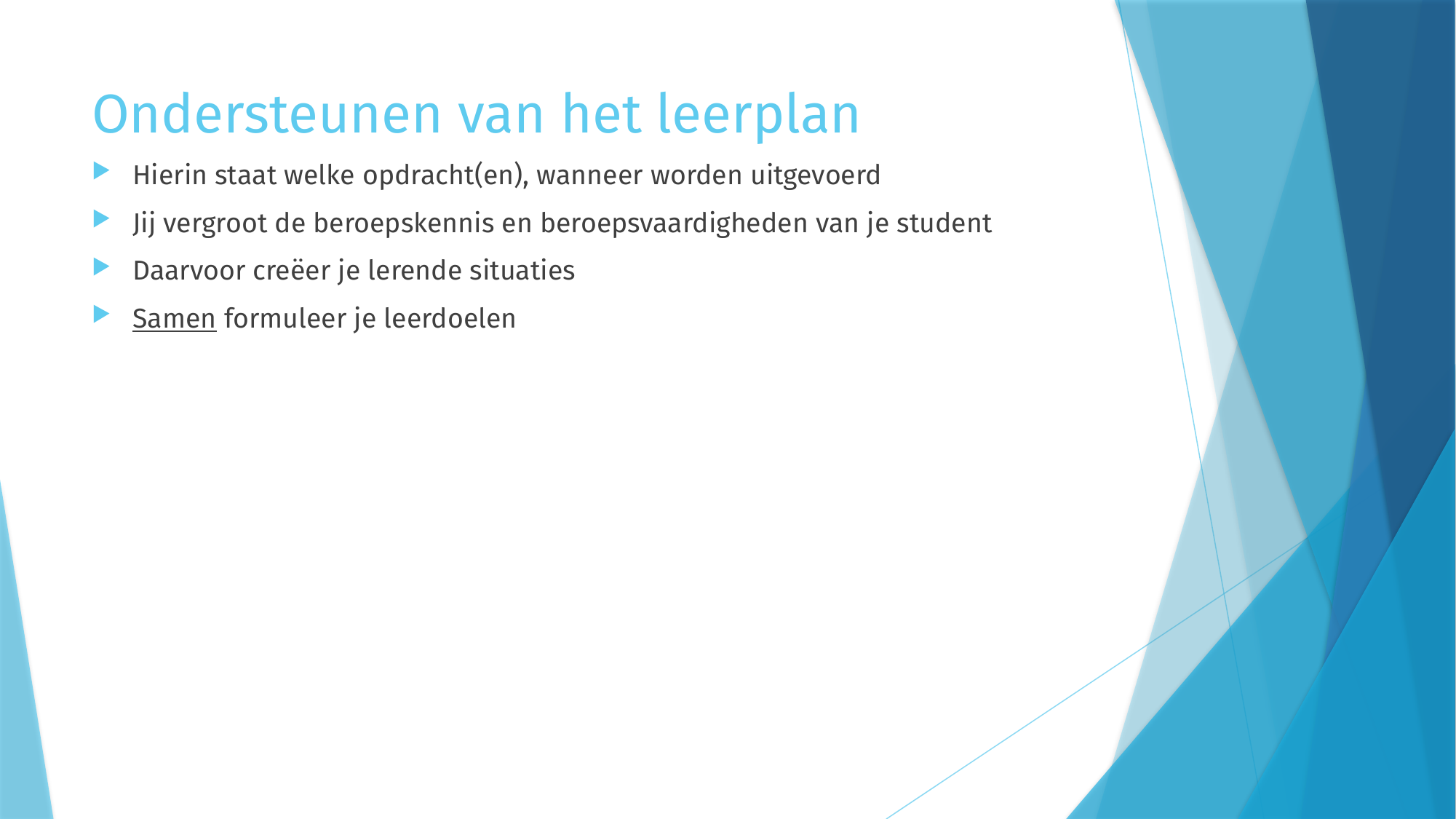

# Ondersteunen van het leerplan
Hierin staat welke opdracht(en), wanneer worden uitgevoerd
Jij vergroot de beroepskennis en beroepsvaardigheden van je student
Daarvoor creëer je lerende situaties
Samen formuleer je leerdoelen